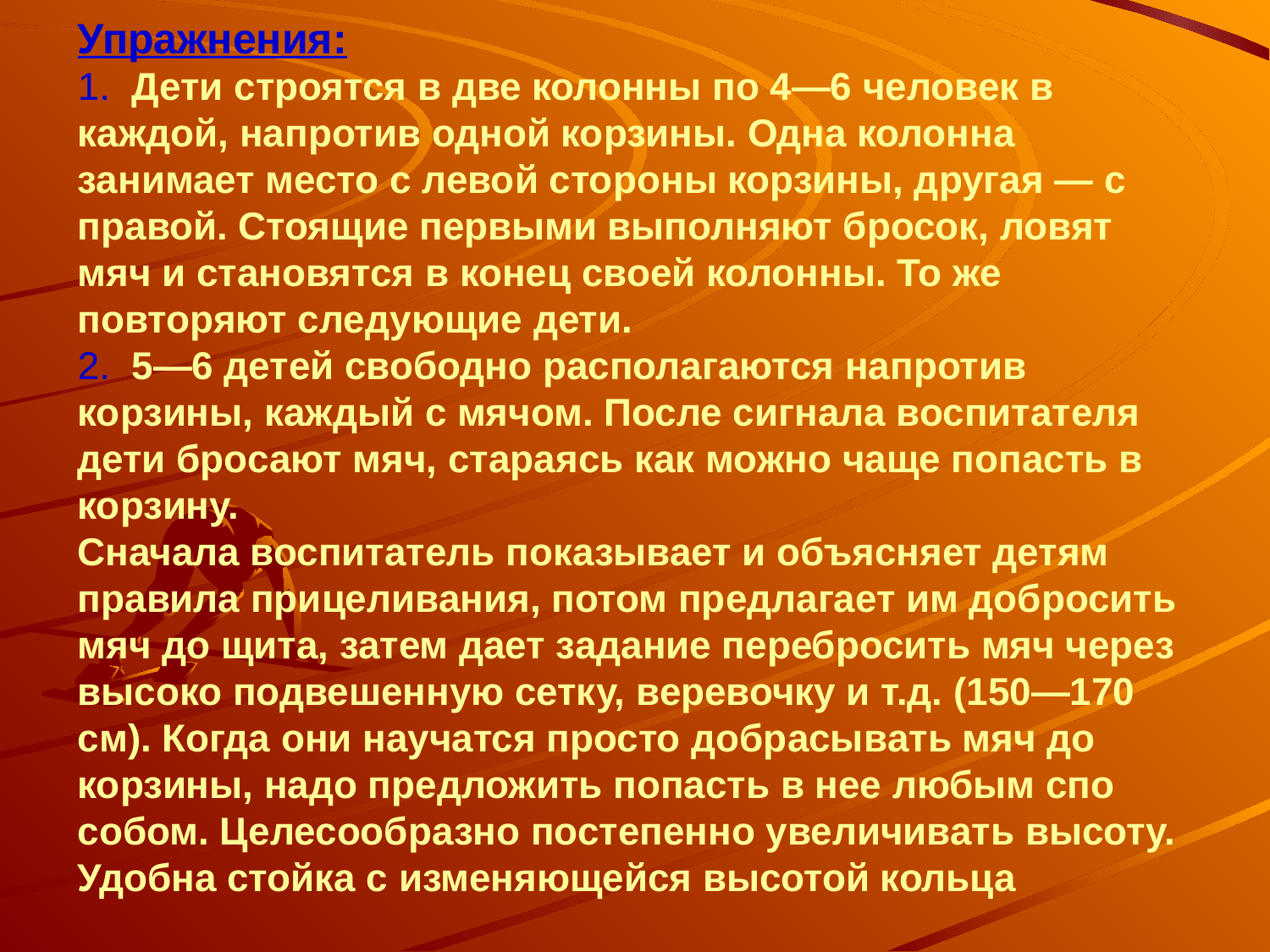

# Упражнения: 1.  Дети строятся в две колонны по 4—6 человек в каждой, на­против одной корзины. Одна колонна занимает место с левой сто­роны корзины, другая — с правой. Стоящие первыми выполняют бросок, ловят мяч и становятся в конец своей колонны. То же повторяют следующие дети. 2.  5—6 детей свободно располагаются напротив корзины, каж­дый с мячом. После сигнала воспитателя дети бросают мяч, стара­ясь как можно чаще попасть в корзину. Сначала воспитатель показывает и объясняет детям правила при­целивания, потом предлагает им добросить мяч до щита, затем дает задание перебросить мяч через высоко подвешенную сетку, веревочку и т.д. (150—170 см). Когда они научатся просто добрасы­вать мяч до корзины, надо предложить попасть в нее любым спо­собом. Целесообразно постепенно увеличивать высоту. Удобна стойка с изменяющейся высотой кольца